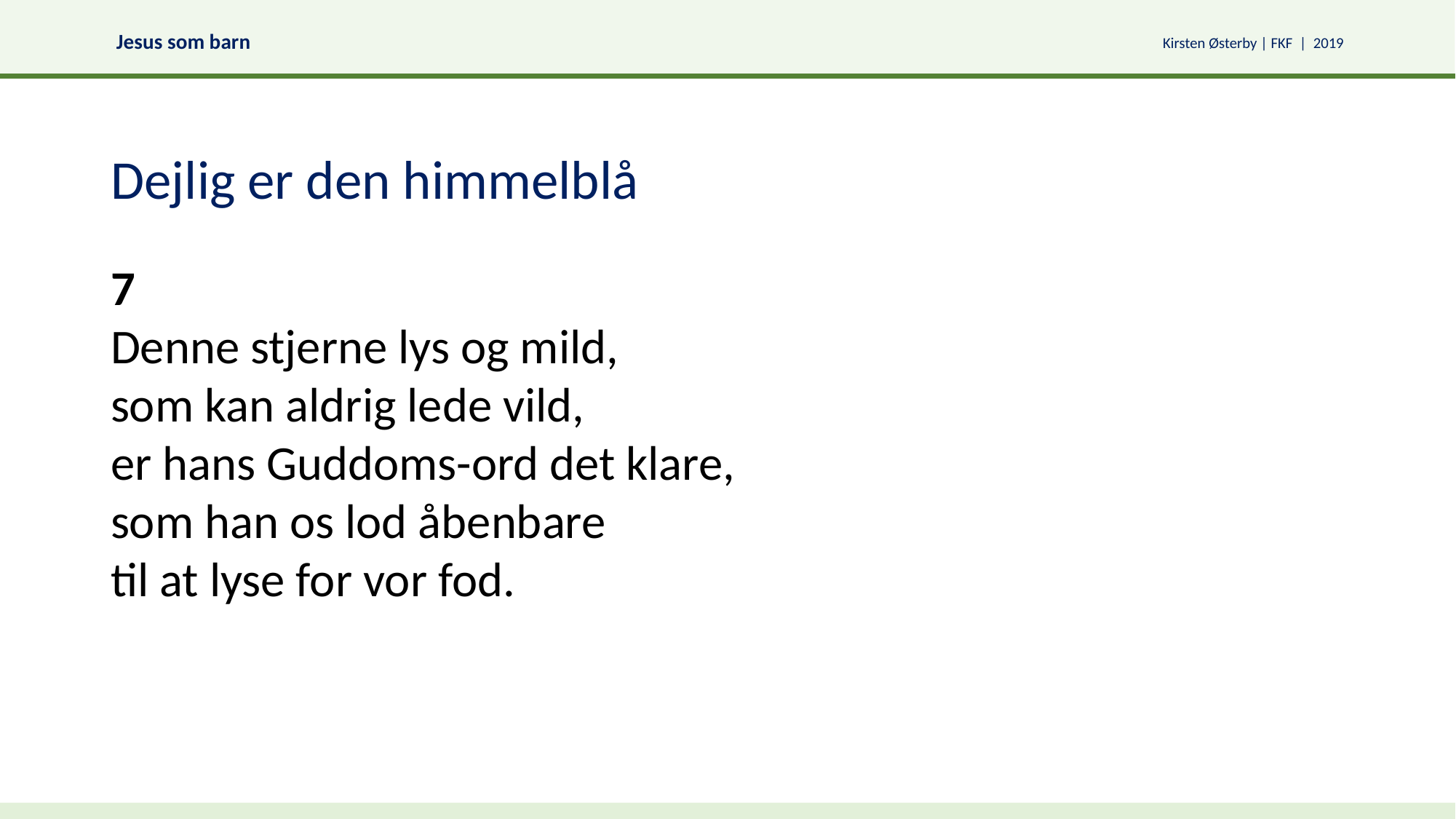

# Dejlig er den himmelblå
7
Denne stjerne lys og mild,
som kan aldrig lede vild,
er hans Guddoms-ord det klare,
som han os lod åbenbare
til at lyse for vor fod.